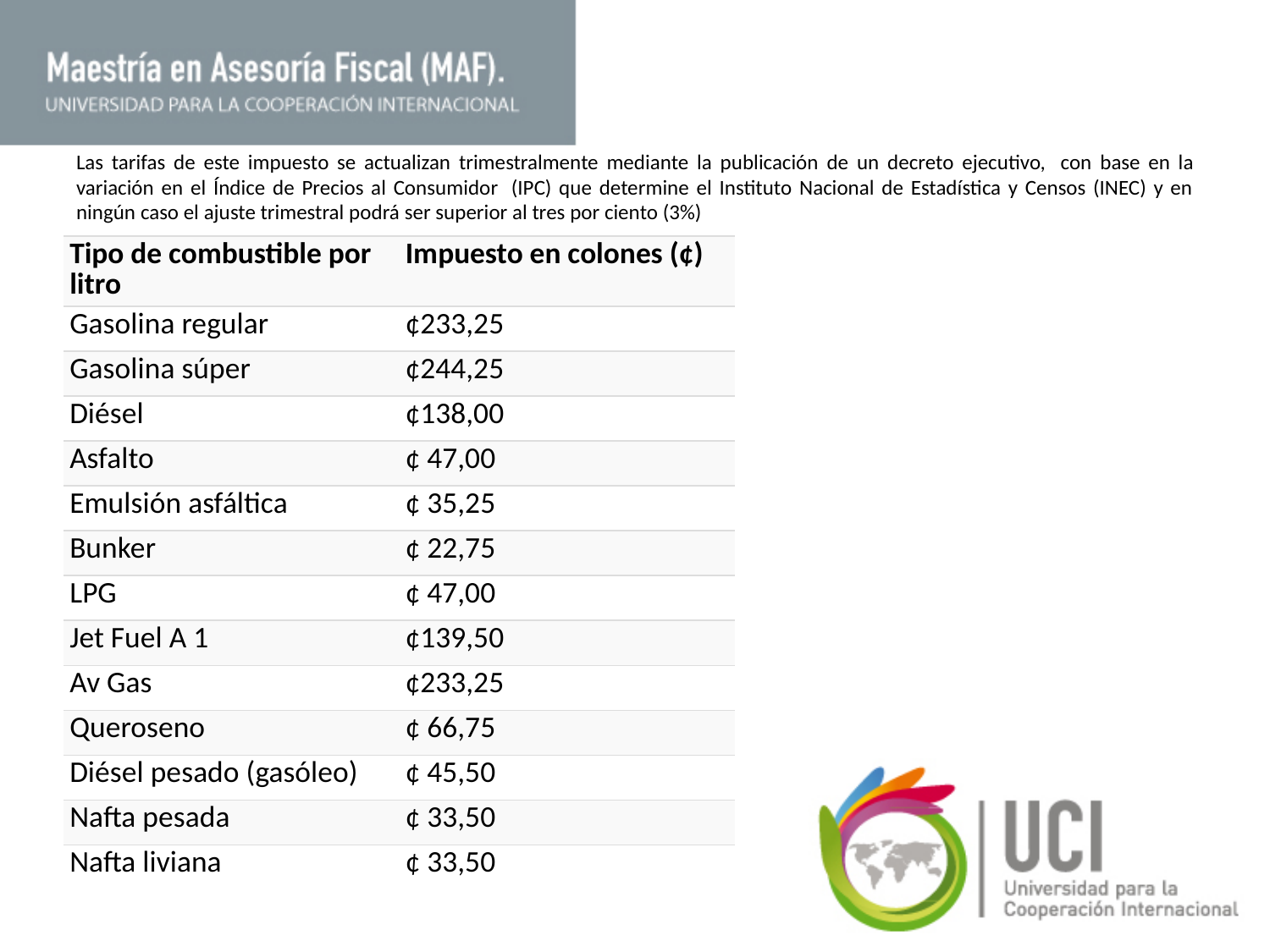

# Las tarifas de este impuesto se actualizan trimestralmente mediante la publicación de un decreto ejecutivo,  con base en la variación en el Índice de Precios al Consumidor  (IPC) que determine el Instituto Nacional de Estadística y Censos (INEC) y en ningún caso el ajuste trimestral podrá ser superior al tres por ciento (3%)
| Tipo de combustible por litro | Impuesto en colones (¢) |
| --- | --- |
| Gasolina regular | ¢233,25 |
| Gasolina súper | ¢244,25 |
| Diésel | ¢138,00 |
| Asfalto | ¢ 47,00 |
| Emulsión asfáltica | ¢ 35,25 |
| Bunker | ¢ 22,75 |
| LPG | ¢ 47,00 |
| Jet Fuel A 1 | ¢139,50 |
| Av Gas | ¢233,25 |
| Queroseno | ¢ 66,75 |
| Diésel pesado (gasóleo) | ¢ 45,50 |
| Nafta pesada | ¢ 33,50 |
| Nafta liviana | ¢ 33,50 |